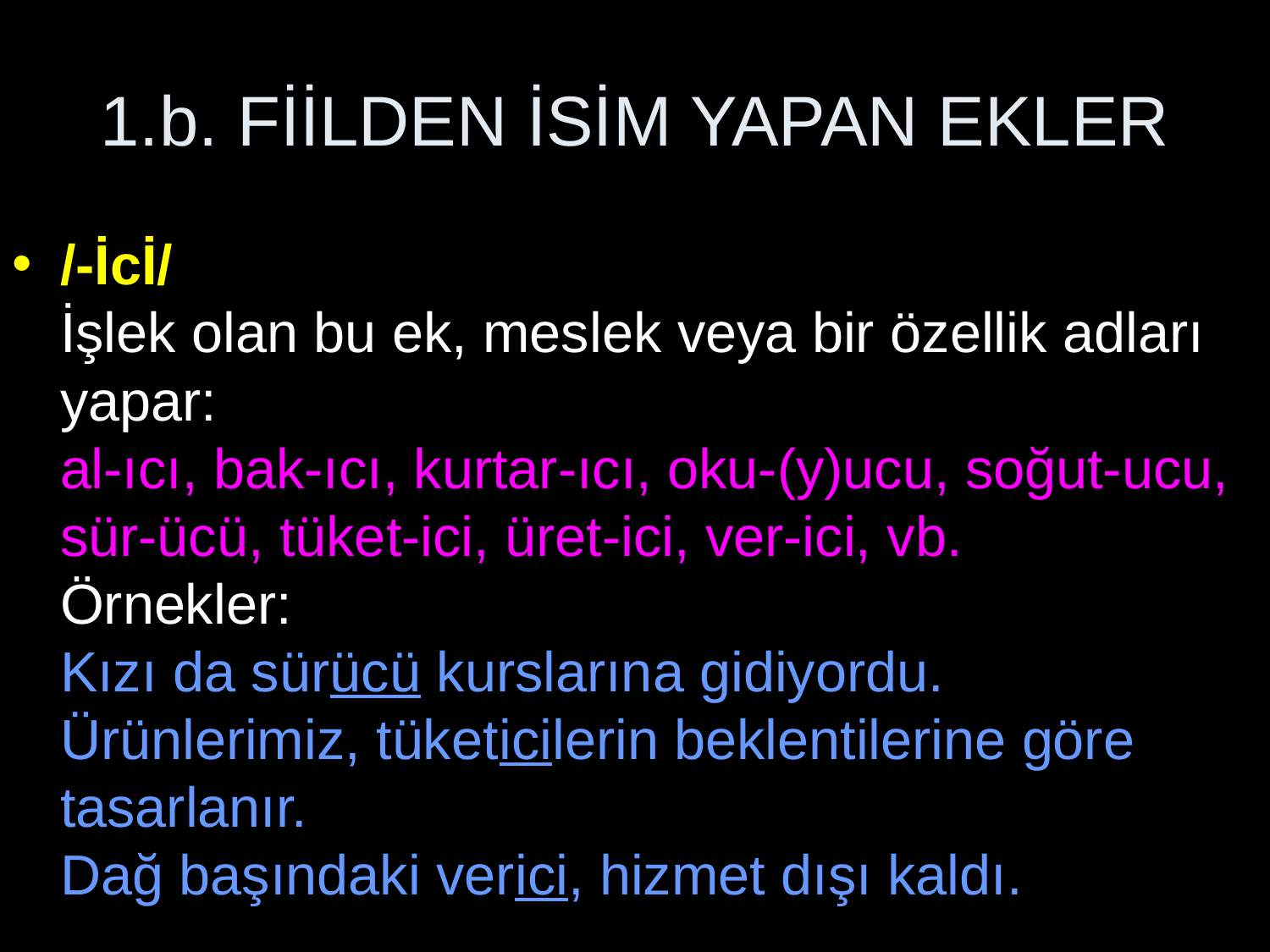

# 1.b. FİİLDEN İSİM YAPAN EKLER
/-İcİ/
İşlek olan bu ek, meslek veya bir özellik adları yapar:
al-ıcı, bak-ıcı, kurtar-ıcı, oku-(y)ucu, soğut-ucu, sür-ücü, tüket-ici, üret-ici, ver-ici, vb.
Örnekler:
Kızı da sürücü kurslarına gidiyordu.
Ürünlerimiz, tüketicilerin beklentilerine göre tasarlanır.
Dağ başındaki verici, hizmet dışı kaldı.